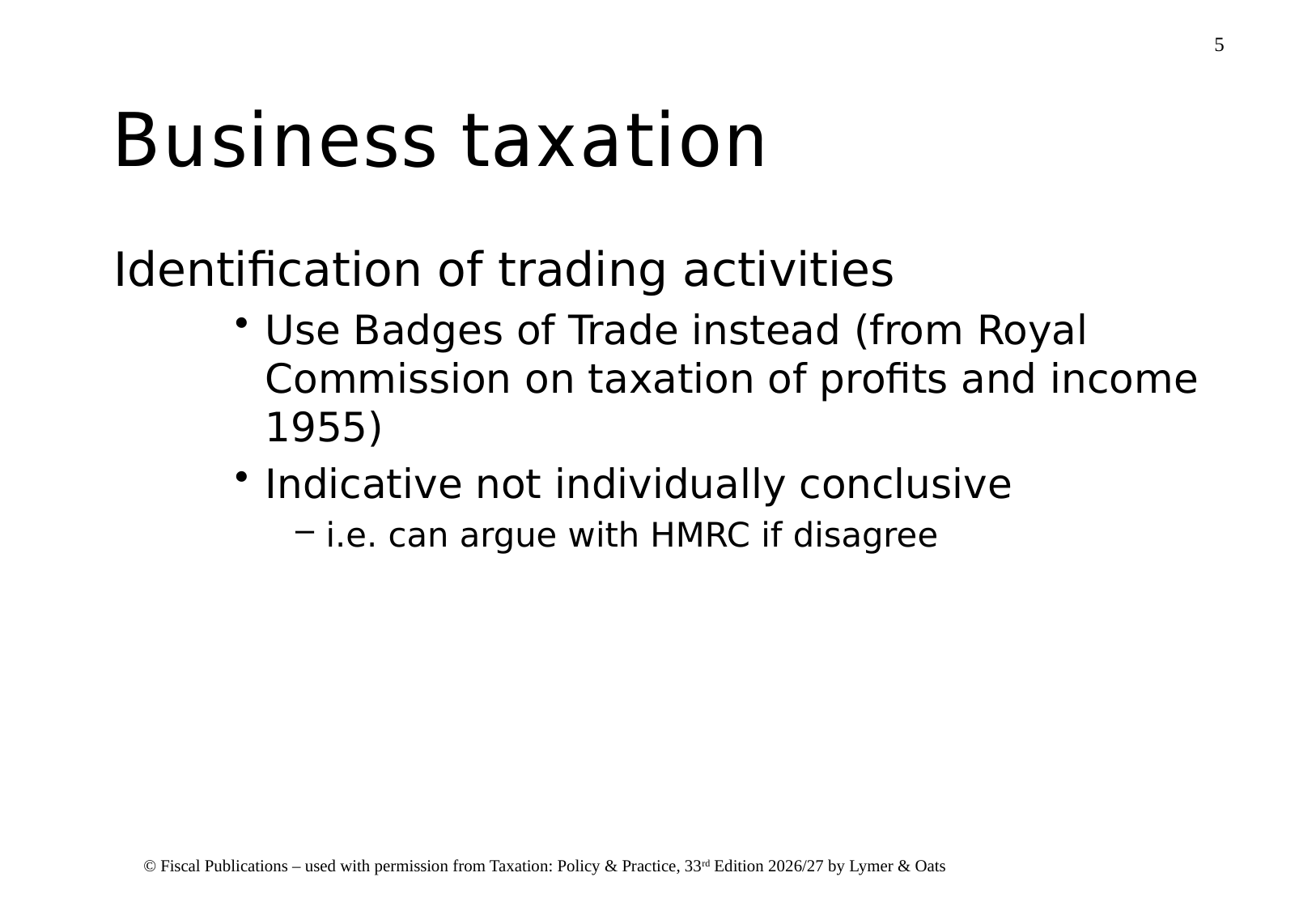

# Business taxation
Identification of trading activities
Use Badges of Trade instead (from Royal Commission on taxation of profits and income 1955)
Indicative not individually conclusive
i.e. can argue with HMRC if disagree